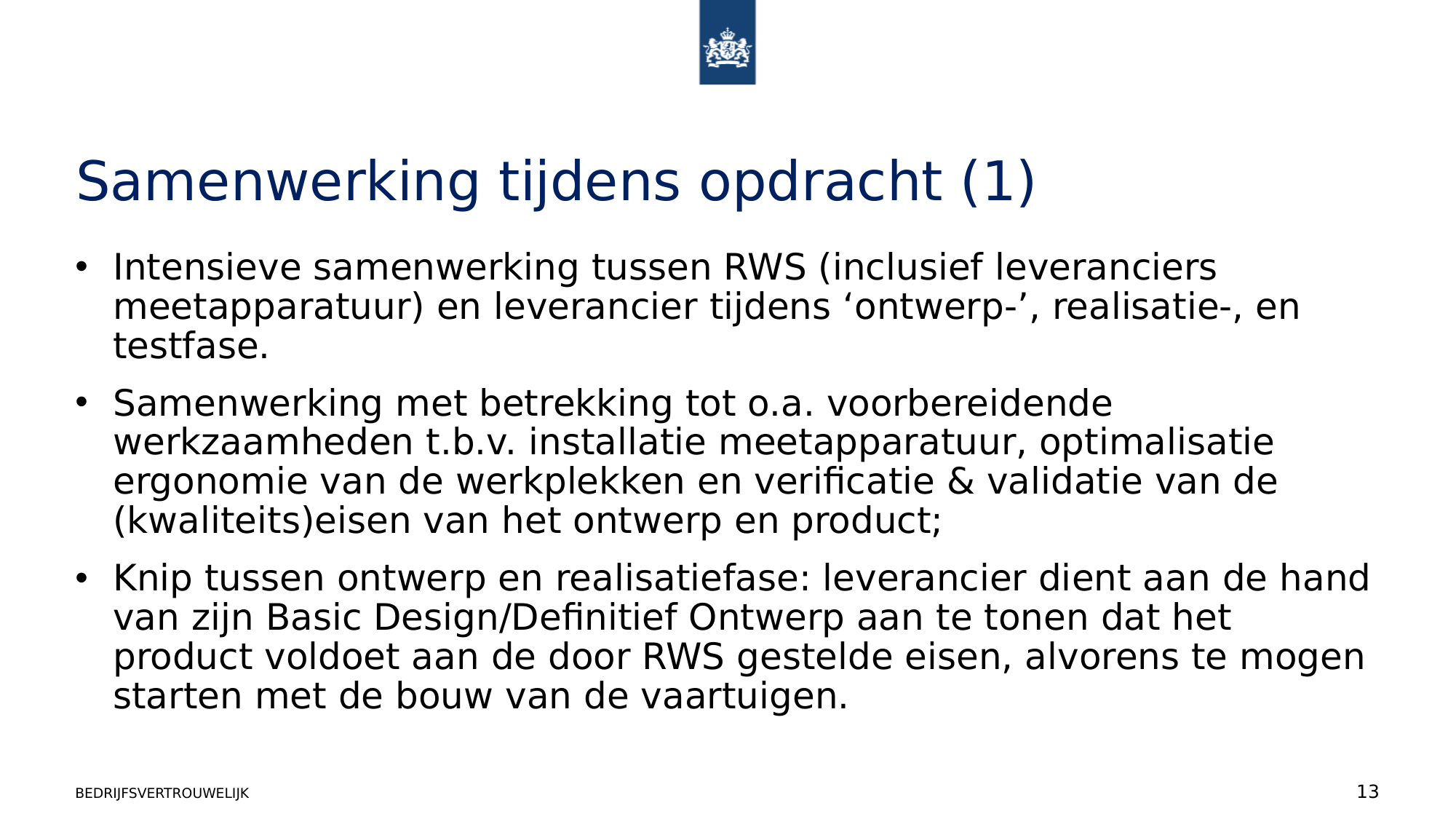

# Samenwerking tijdens opdracht (1)
Intensieve samenwerking tussen RWS (inclusief leveranciers meetapparatuur) en leverancier tijdens ‘ontwerp-’, realisatie-, en testfase.
Samenwerking met betrekking tot o.a. voorbereidende werkzaamheden t.b.v. installatie meetapparatuur, optimalisatie ergonomie van de werkplekken en verificatie & validatie van de (kwaliteits)eisen van het ontwerp en product;
Knip tussen ontwerp en realisatiefase: leverancier dient aan de hand van zijn Basic Design/Definitief Ontwerp aan te tonen dat het product voldoet aan de door RWS gestelde eisen, alvorens te mogen starten met de bouw van de vaartuigen.
BEDRIJFSVERTROUWELIJK
13